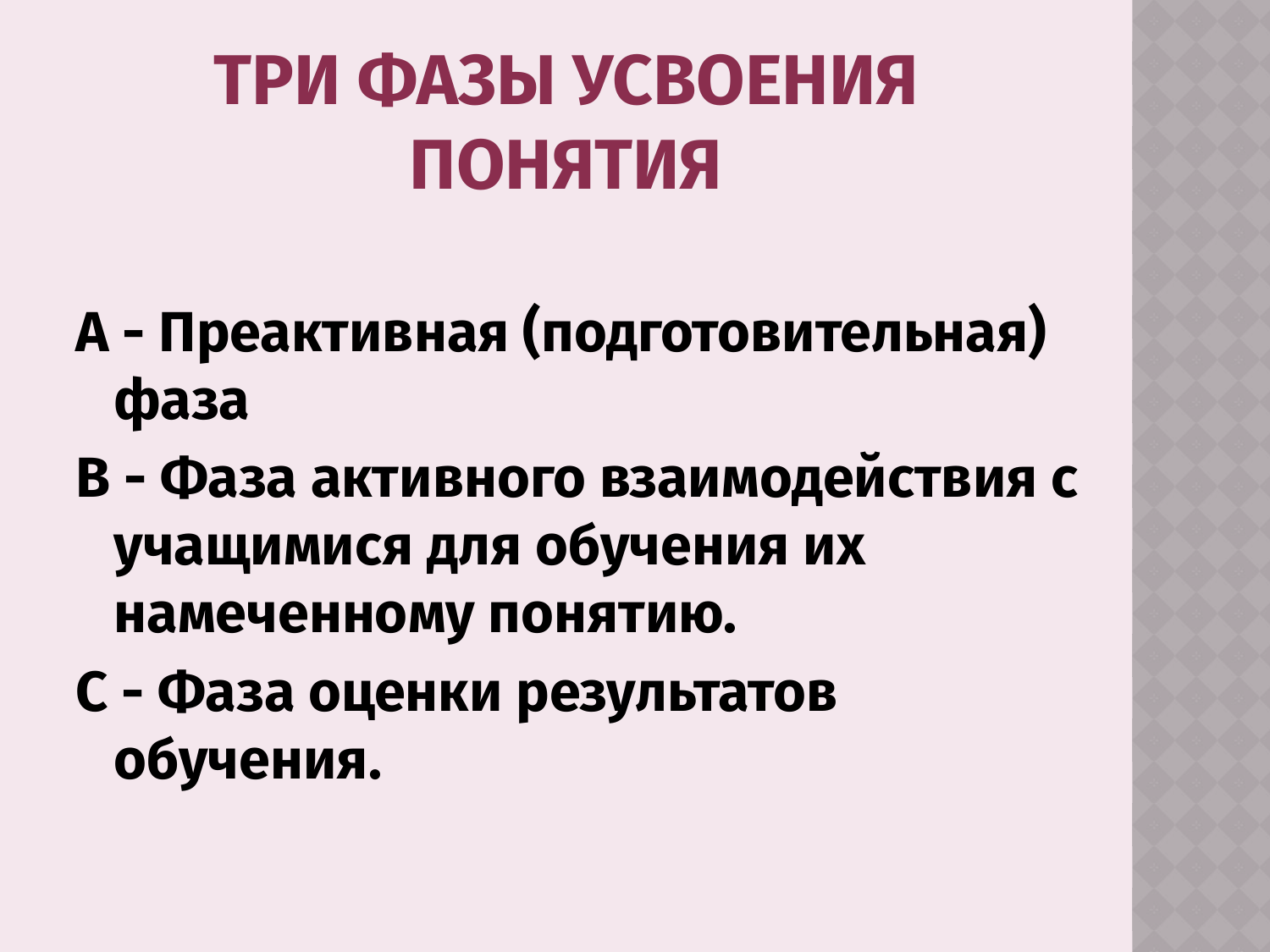

# три фазы усвоения понятия

А - Преактивная (подготовительная) фаза
В - Фаза активного взаимодействия с учащимися для обучения их намеченному понятию.
С - Фаза оценки результатов обучения.